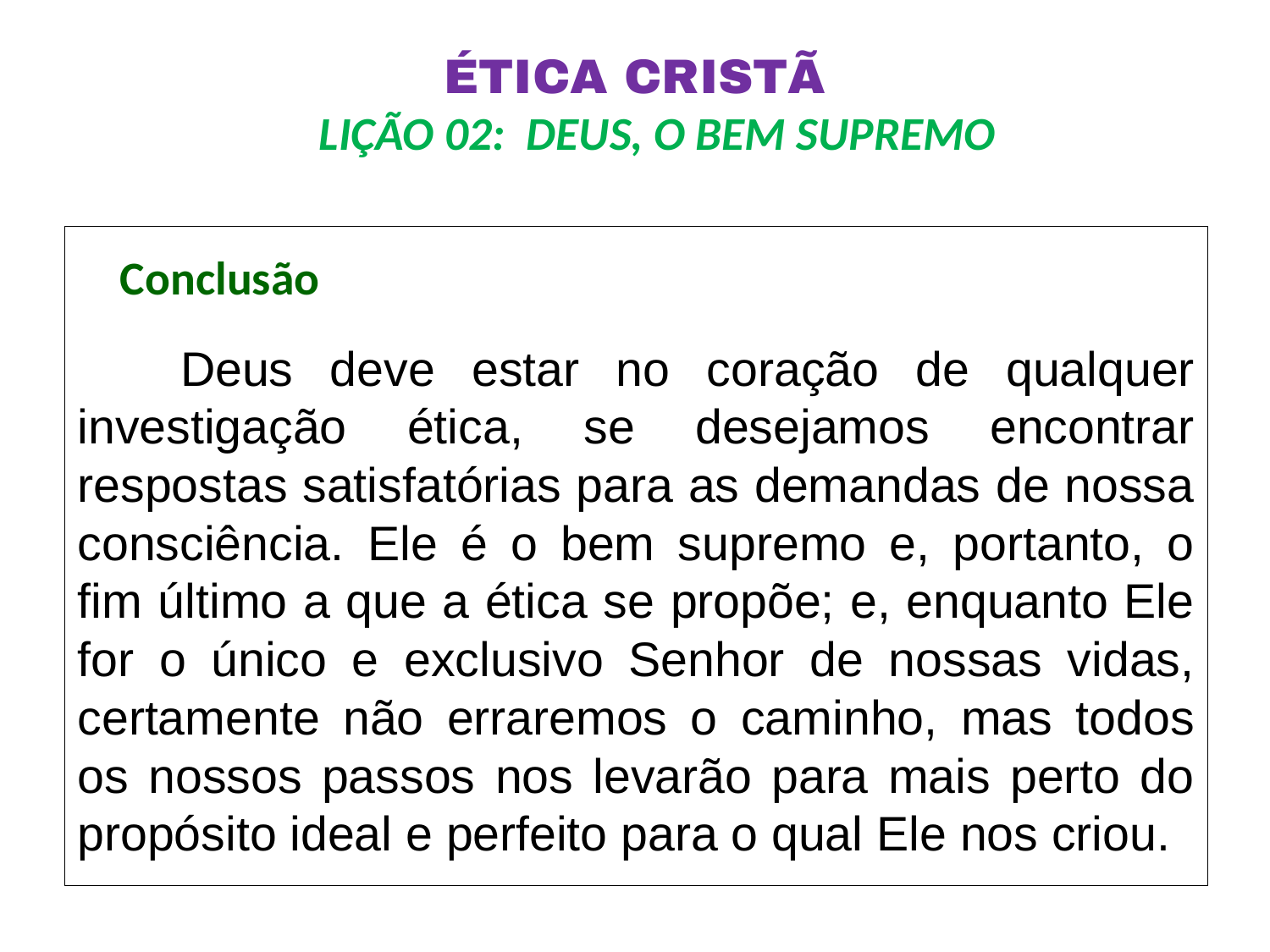

# ÉTICA CRISTÃ LIÇÃO 02:  DEUS, O BEM SUPREMO
   Conclusão

	Deus deve estar no coração de qualquer investigação ética, se desejamos encontrar respostas satisfatórias para as demandas de nossa consciência. Ele é o bem supremo e, portanto, o fim último a que a ética se propõe; e, enquanto Ele for o único e exclusivo Senhor de nossas vidas, certamente não erraremos o caminho, mas todos os nossos passos nos levarão para mais perto do propósito ideal e perfeito para o qual Ele nos criou.